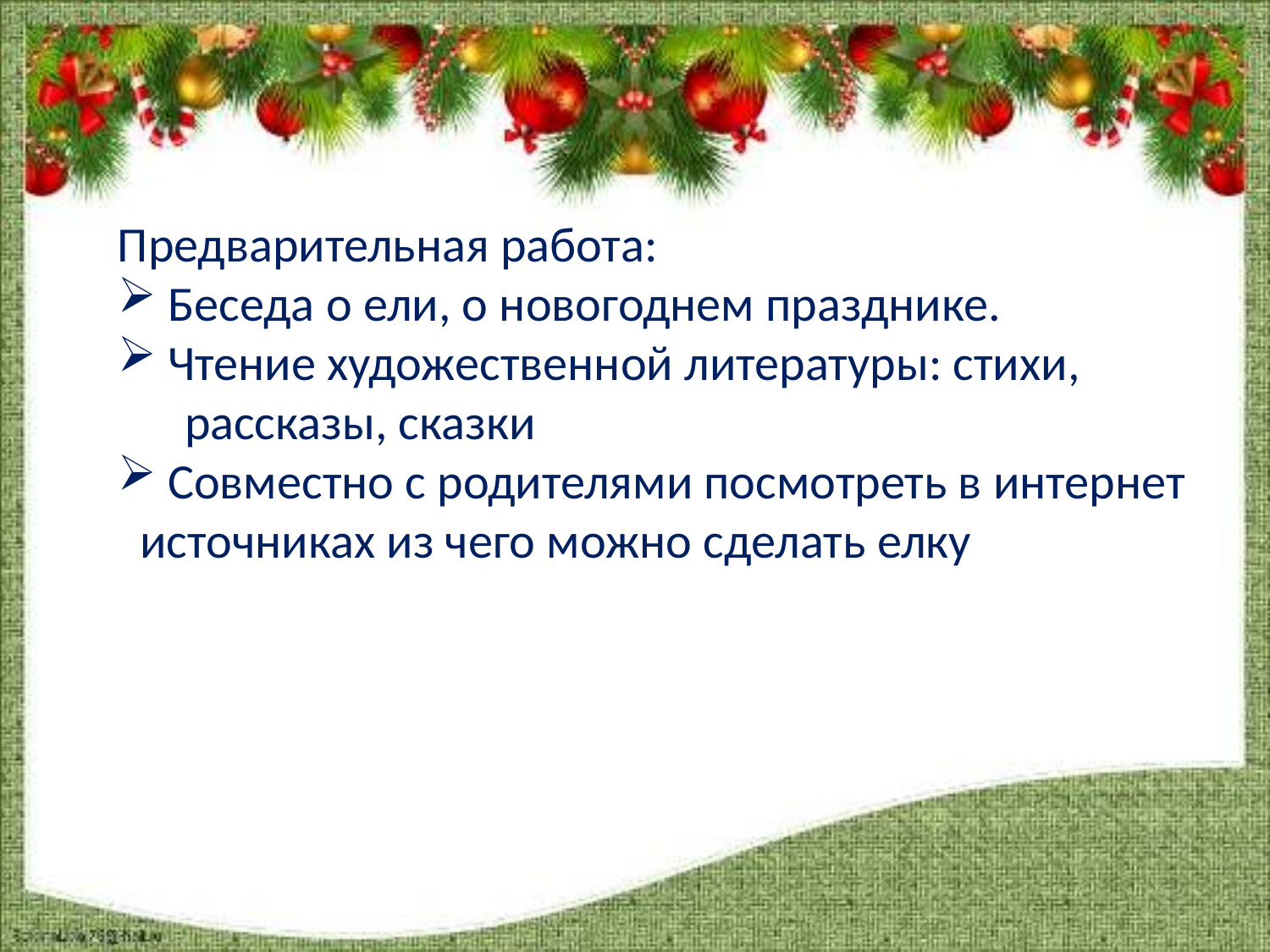

Предварительная работа:
 Беседа о ели, о новогоднем празднике.
 Чтение художественной литературы: стихи,
      рассказы, сказки
 Совместно с родителями посмотреть в интернет
  источниках из чего можно сделать елку